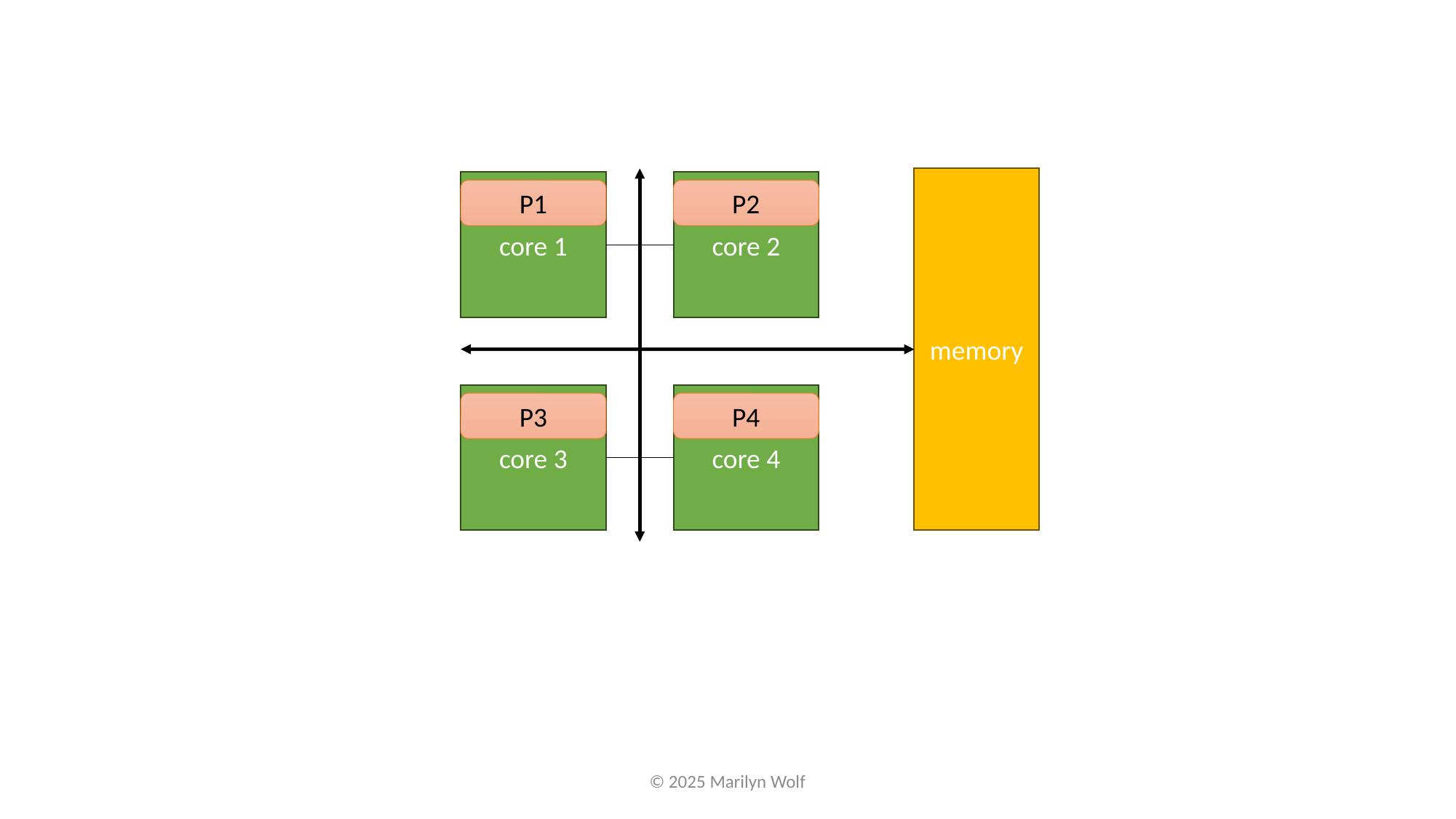

memory
core 2
core 1
P2
P1
core 4
core 3
P3
P4
© 2025 Marilyn Wolf